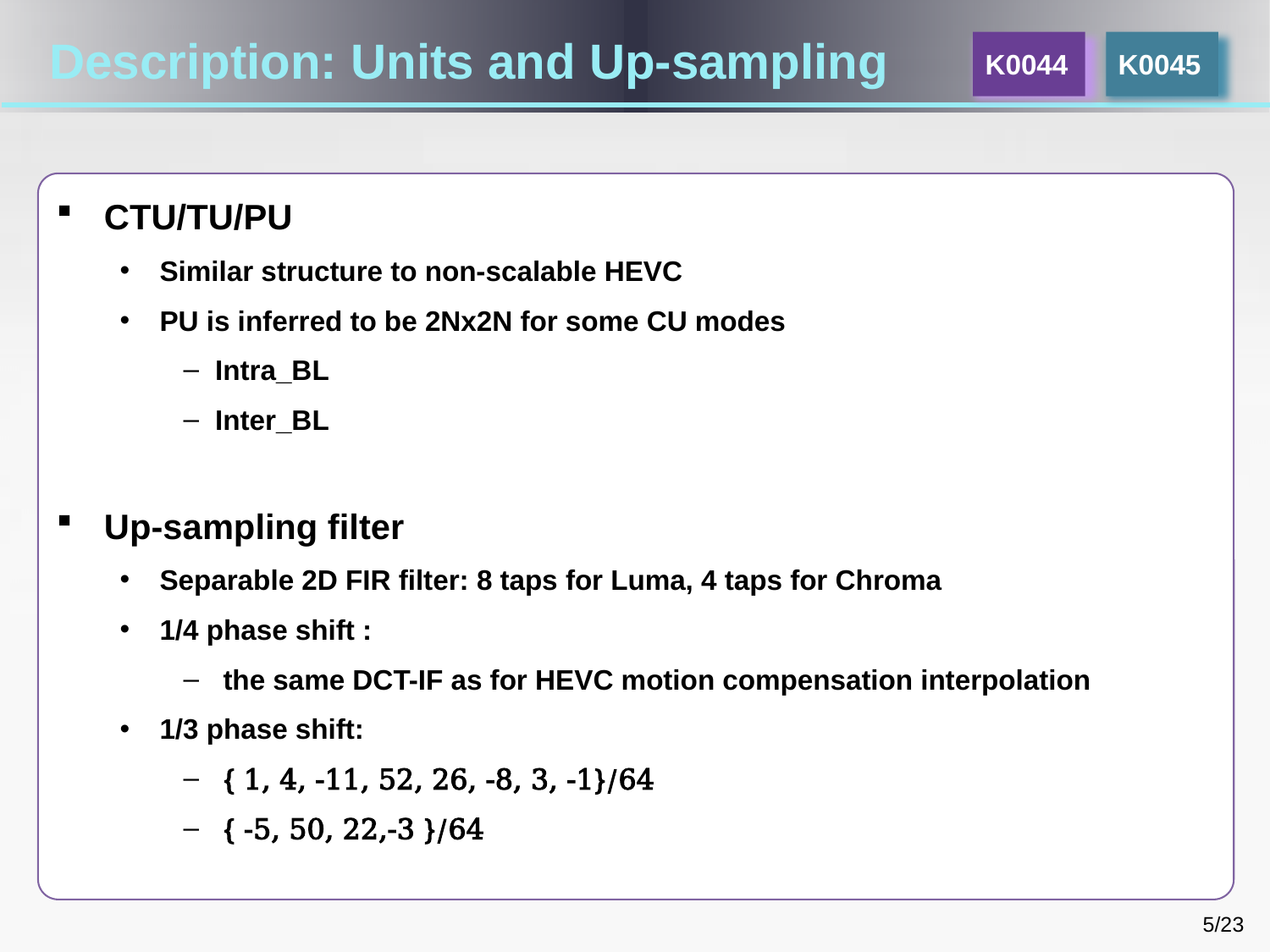

Description: Units and Up-sampling

K0044

K0045
CTU/TU/PU
Similar structure to non-scalable HEVC
PU is inferred to be 2Nx2N for some CU modes
Intra_BL
Inter_BL

Up-sampling filter
Separable 2D FIR filter: 8 taps for Luma, 4 taps for Chroma
1/4 phase shift :
the same DCT-IF as for HEVC motion compensation interpolation
1/3 phase shift:
{ 1, 4, -11, 52, 26, -8, 3, -1}/64
{ -5, 50, 22,-3 }/64